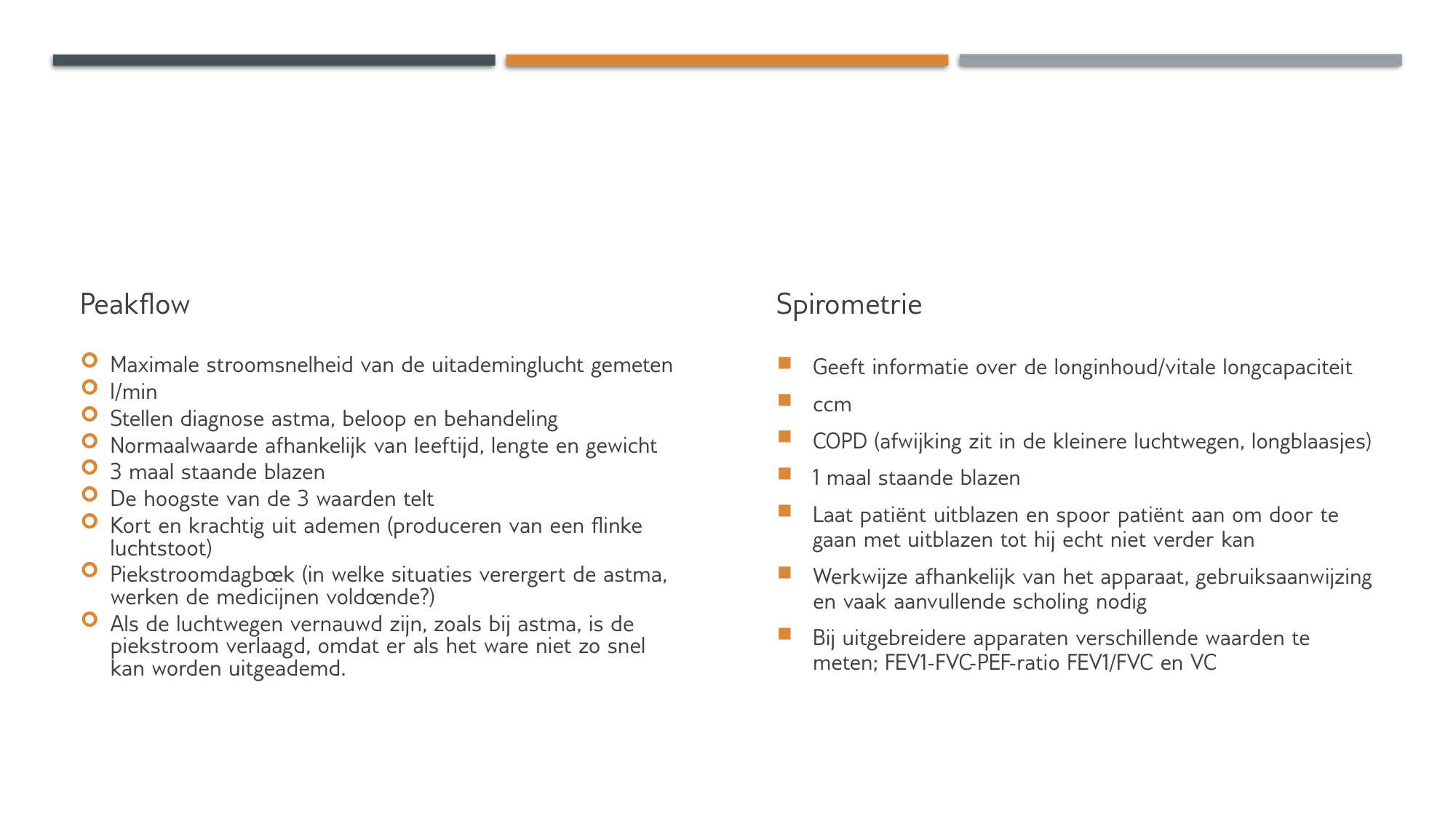

#
Peakflow
Spirometrie
Maximale stroomsnelheid van de uitademinglucht gemeten
l/min
Stellen diagnose astma, beloop en behandeling
Normaalwaarde afhankelijk van leeftijd, lengte en gewicht
3 maal staande blazen
De hoogste van de 3 waarden telt
Kort en krachtig uit ademen (produceren van een flinke luchtstoot)
Piekstroomdagboek (in welke situaties verergert de astma, werken de medicijnen voldoende?)
Als de luchtwegen vernauwd zijn, zoals bij astma, is de piekstroom verlaagd, omdat er als het ware niet zo snel kan worden uitgeademd.

Geeft informatie over de longinhoud/vitale longcapaciteit
ccm
COPD (afwijking zit in de kleinere luchtwegen, longblaasjes)
1 maal staande blazen
Laat patiënt uitblazen en spoor patiënt aan om door te gaan met uitblazen tot hij echt niet verder kan
Werkwijze afhankelijk van het apparaat, gebruiksaanwijzing en vaak aanvullende scholing nodig
Bij uitgebreidere apparaten verschillende waarden te meten; FEV1-FVC-PEF-ratio FEV1/FVC en VC